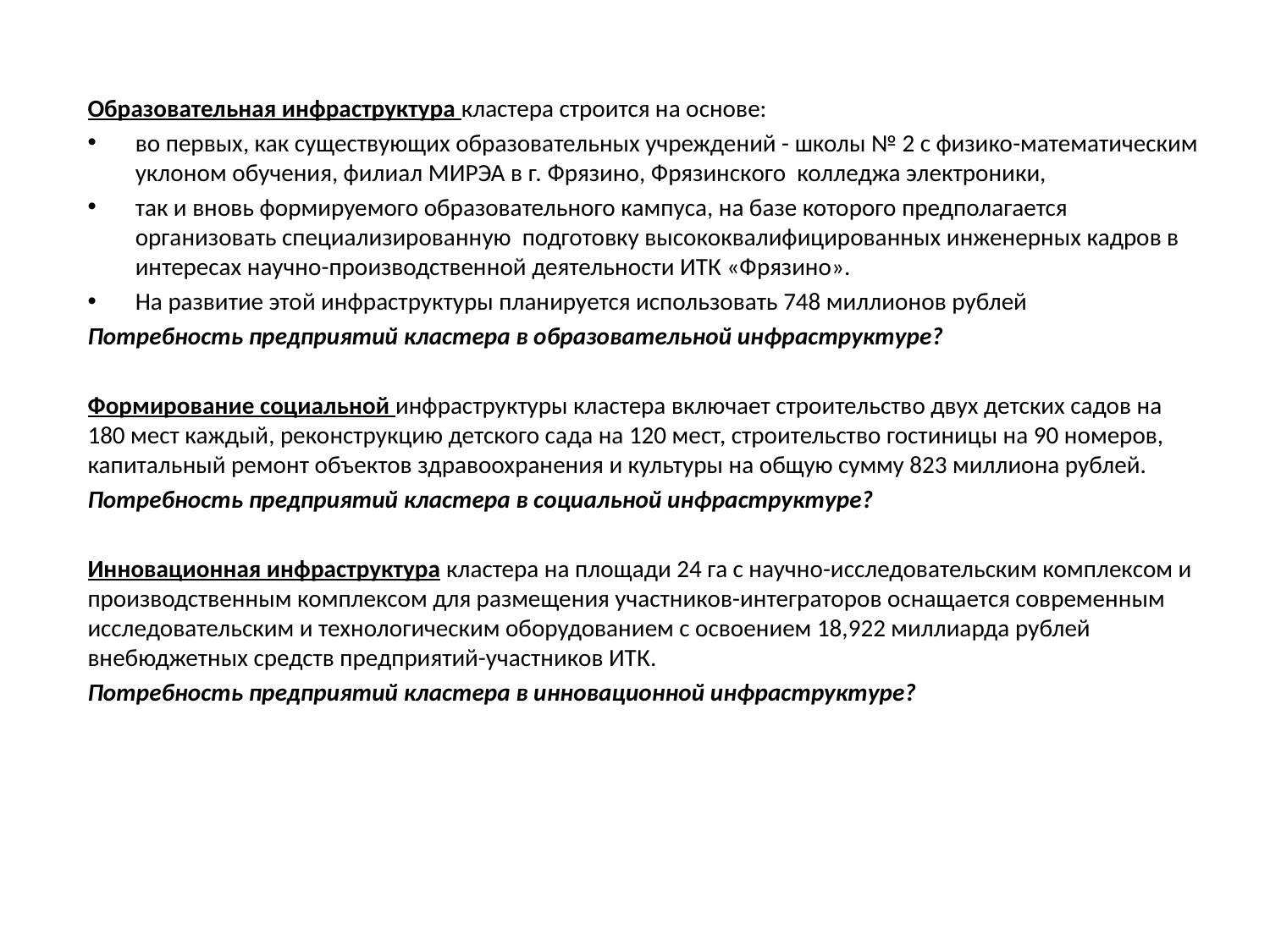

Образовательная инфраструктура кластера строится на основе:
во первых, как существующих образовательных учреждений - школы № 2 с физико-математическим уклоном обучения, филиал МИРЭА в г. Фрязино, Фрязинского  колледжа электроники,
так и вновь формируемого образовательного кампуса, на базе которого предполагается организовать специализированную  подготовку высококвалифицированных инженерных кадров в интересах научно-производственной деятельности ИТК «Фрязино».
На развитие этой инфраструктуры планируется использовать 748 миллионов рублей
Потребность предприятий кластера в образовательной инфраструктуре?

Формирование социальной инфраструктуры кластера включает строительство двух детских садов на 180 мест каждый, реконструкцию детского сада на 120 мест, строительство гостиницы на 90 номеров, капитальный ремонт объектов здравоохранения и культуры на общую сумму 823 миллиона рублей.
Потребность предприятий кластера в социальной инфраструктуре?

Инновационная инфраструктура кластера на площади 24 га с научно-исследовательским комплексом и производственным комплексом для размещения участников-интеграторов оснащается современным исследовательским и технологическим оборудованием с освоением 18,922 миллиарда рублей внебюджетных средств предприятий-участников ИТК.
Потребность предприятий кластера в инновационной инфраструктуре?